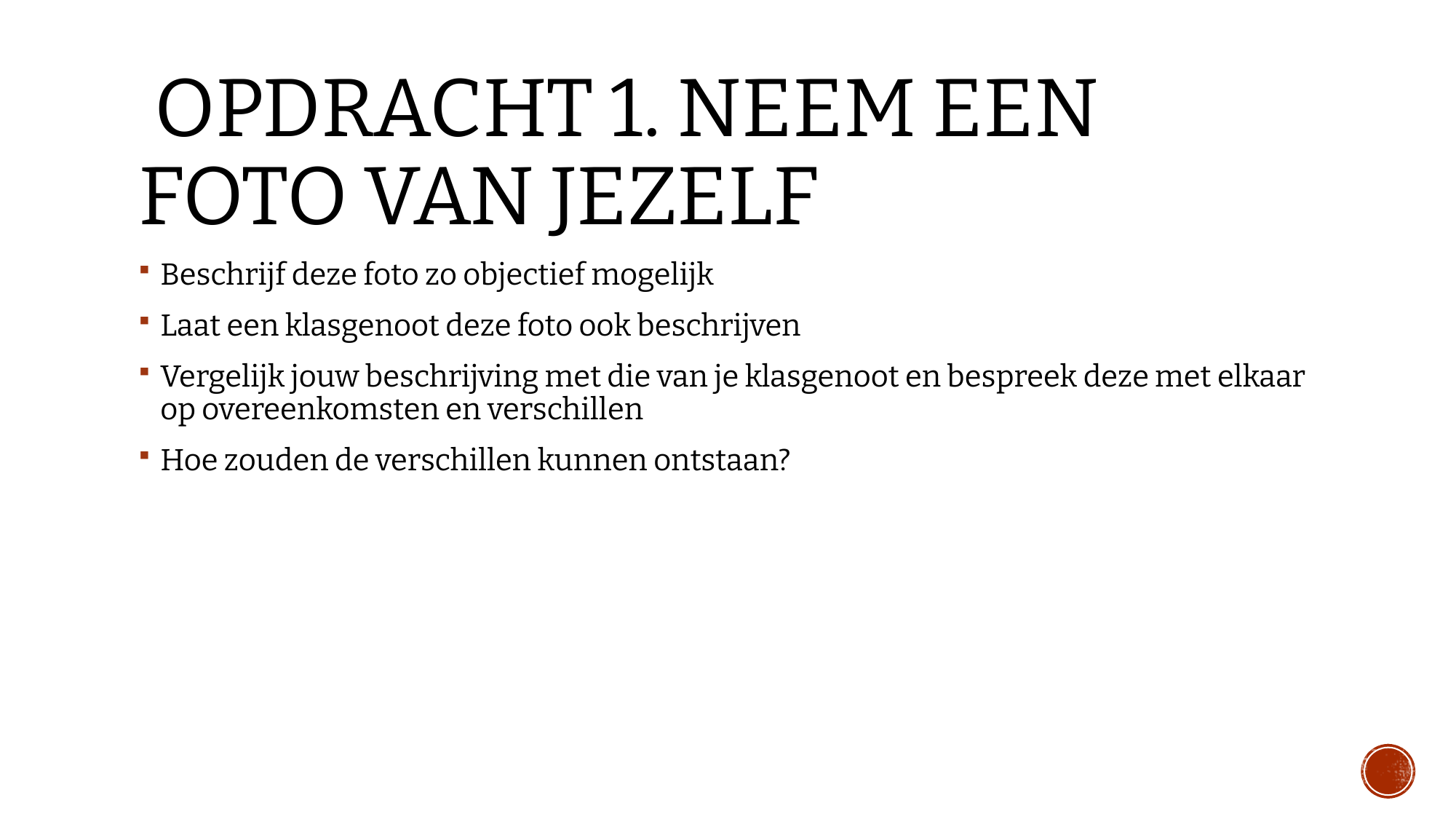

# Opdracht 1. Neem een foto van jezelf
Beschrijf deze foto zo objectief mogelijk
Laat een klasgenoot deze foto ook beschrijven
Vergelijk jouw beschrijving met die van je klasgenoot en bespreek deze met elkaar op overeenkomsten en verschillen
Hoe zouden de verschillen kunnen ontstaan?